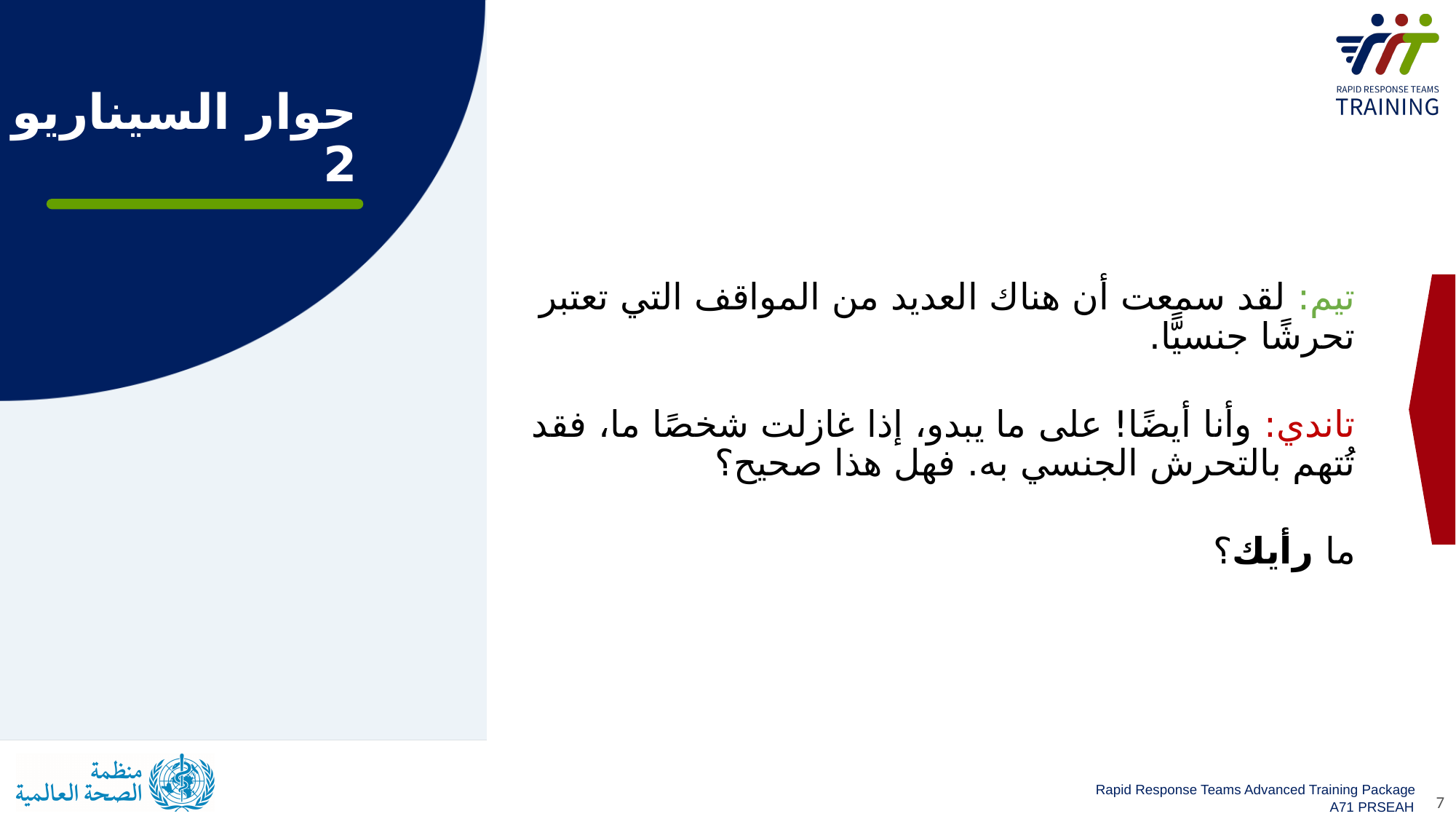

حوار السيناريو 2

تيم: لقد سمعت أن هناك العديد من المواقف التي تعتبر تحرشًا جنسيًّا.

تاندي: وأنا أيضًا! على ما يبدو، إذا غازلت شخصًا ما، فقد تُتهم بالتحرش الجنسي به. فهل هذا صحيح؟

ما رأيك؟